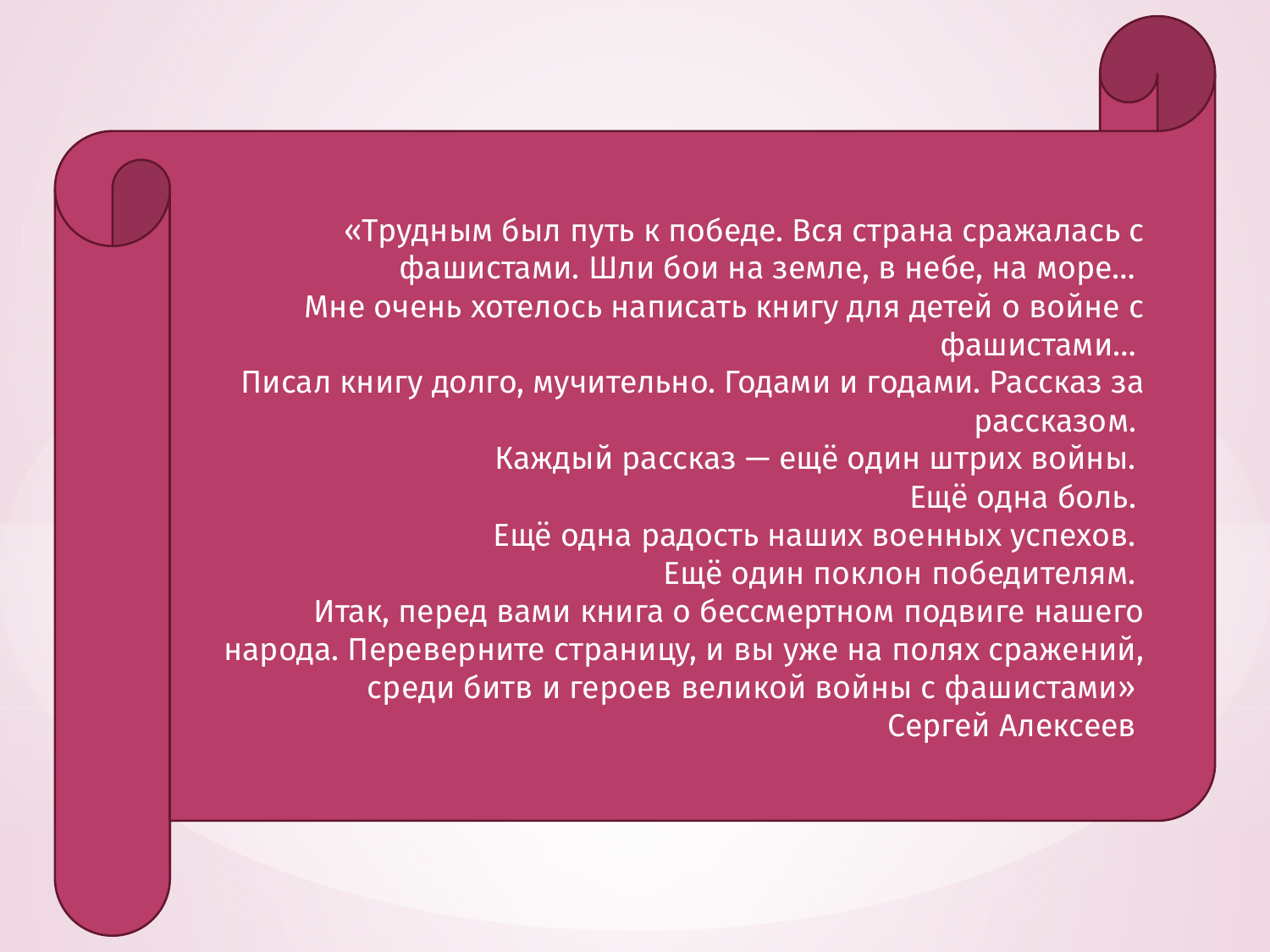

«Трудным был путь к победе. Вся страна сражалась с фашистами. Шли бои на земле, в небе, на море…
 Мне очень хотелось написать книгу для детей о войне с фашистами…
 Писал книгу долго, мучительно. Годами и годами. Рассказ за рассказом.
 Каждый рассказ — ещё один штрих войны.
 Ещё одна боль.
 Ещё одна радость наших военных успехов.
 Ещё один поклон победителям.
 Итак, перед вами книга о бессмертном подвиге нашего народа. Переверните страницу, и вы уже на полях сражений, среди битв и героев великой войны с фашистами»
 Сергей Алексеев